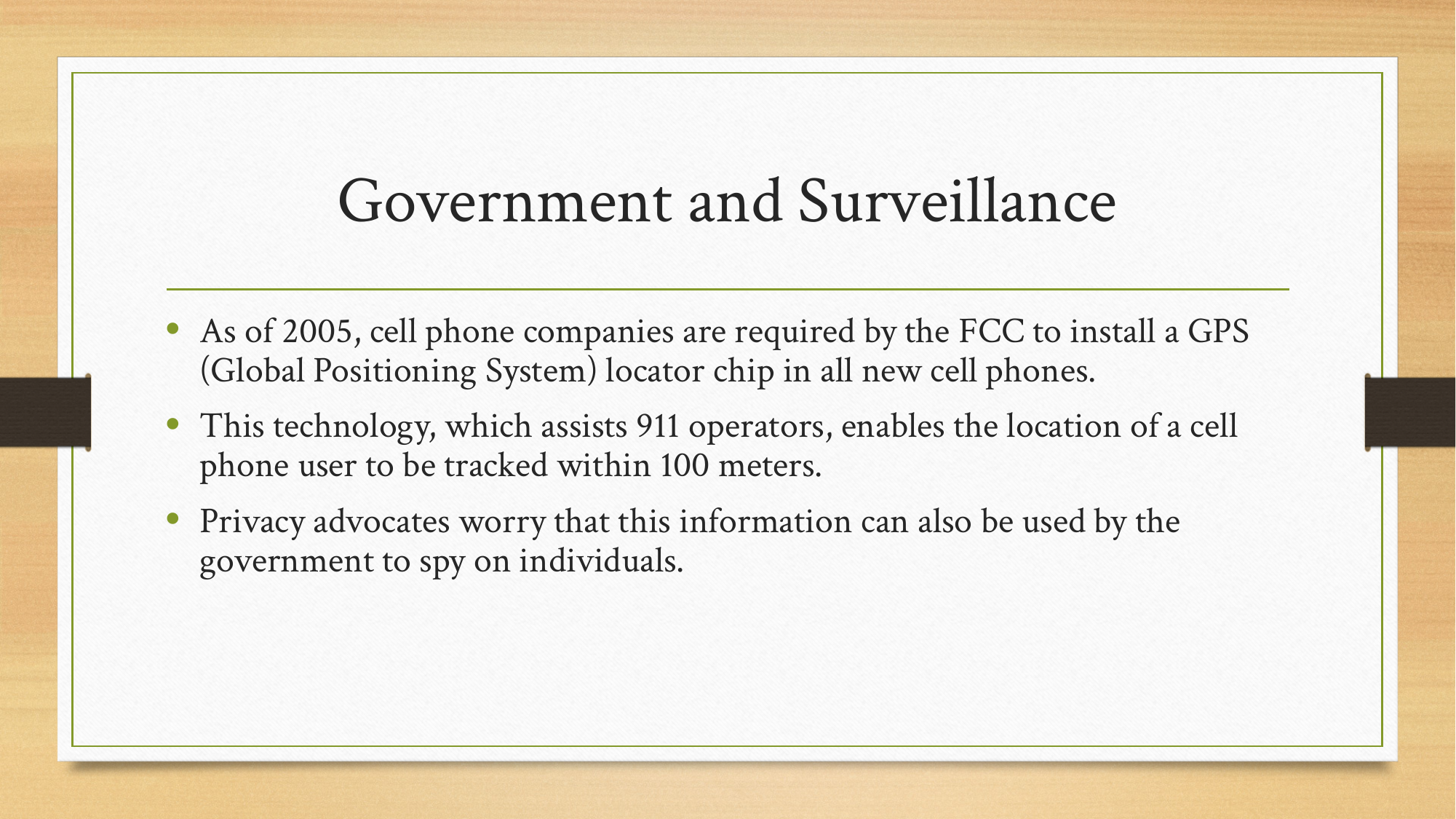

# Government and Surveillance
As of 2005, cell phone companies are required by the FCC to install a GPS (Global Positioning System) locator chip in all new cell phones.
This technology, which assists 911 operators, enables the location of a cell phone user to be tracked within 100 meters.
Privacy advocates worry that this information can also be used by the government to spy on individuals.